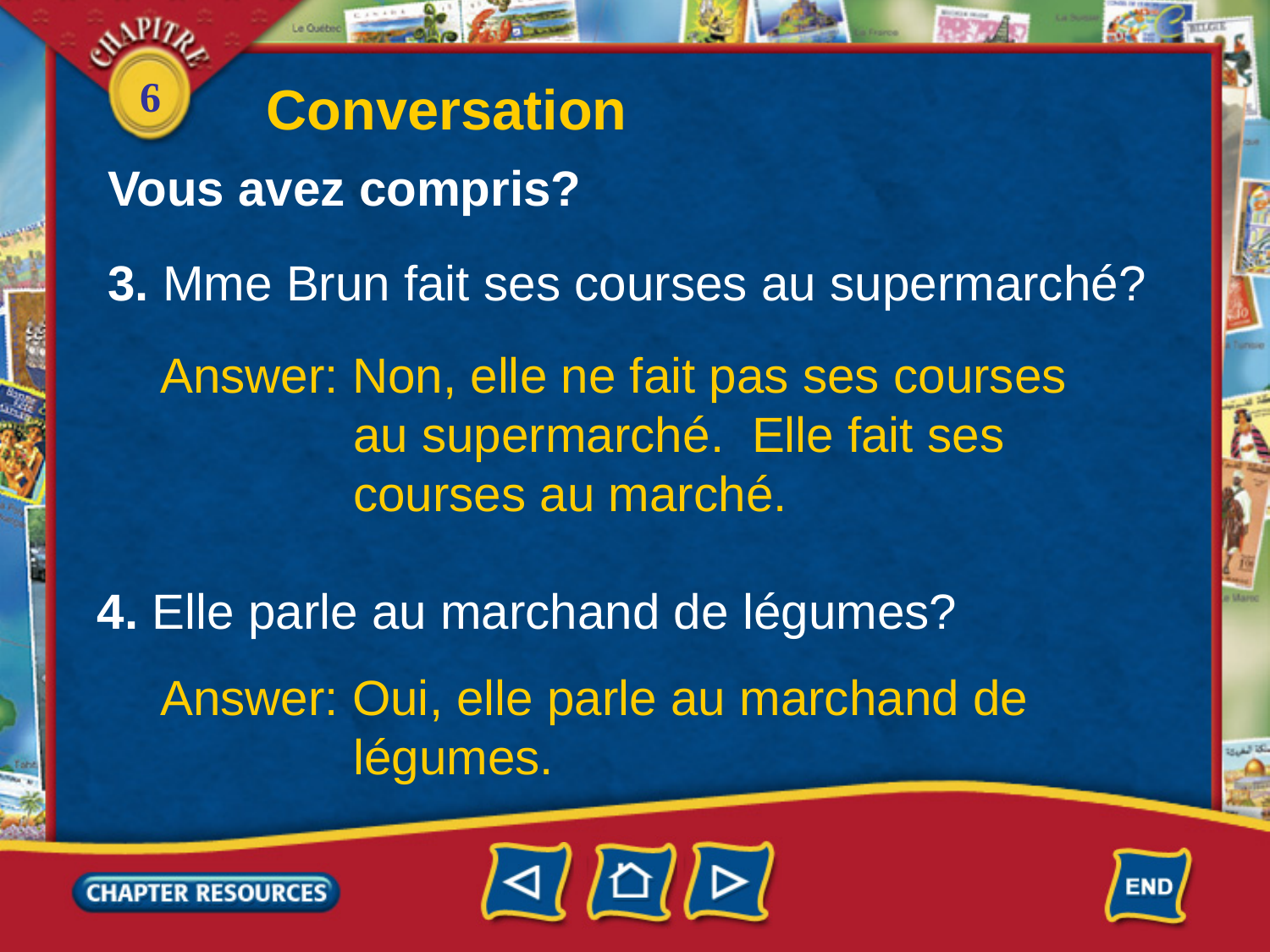

Conversation
Vous avez compris?
3. Mme Brun fait ses courses au supermarché?
Answer: Non, elle ne fait pas ses courses
              au supermarché.  Elle fait ses
              courses au marché.
4. Elle parle au marchand de légumes?
Answer: Oui, elle parle au marchand de
              légumes.